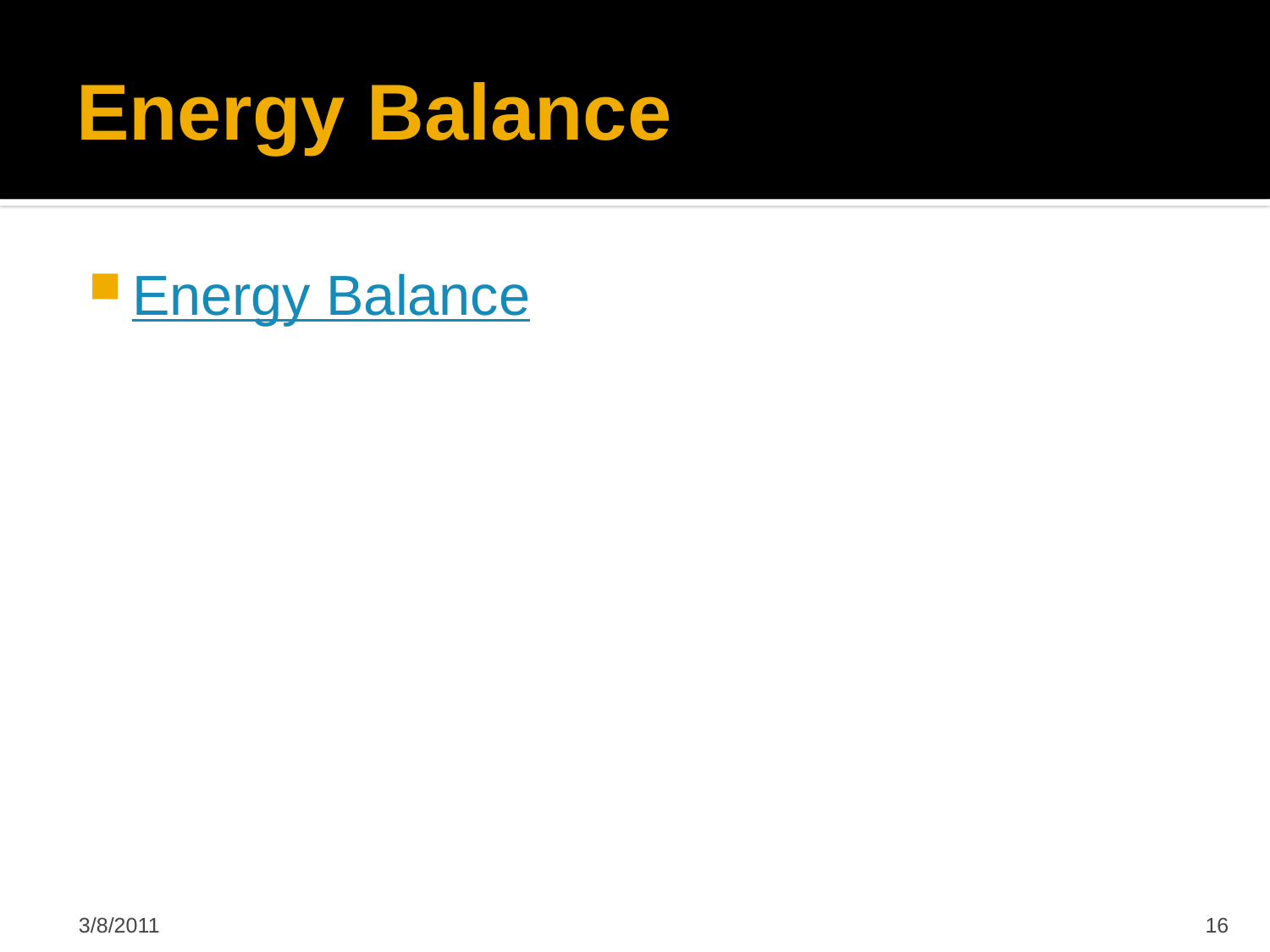

# Energy Balance
Energy Balance
3/8/2011
16